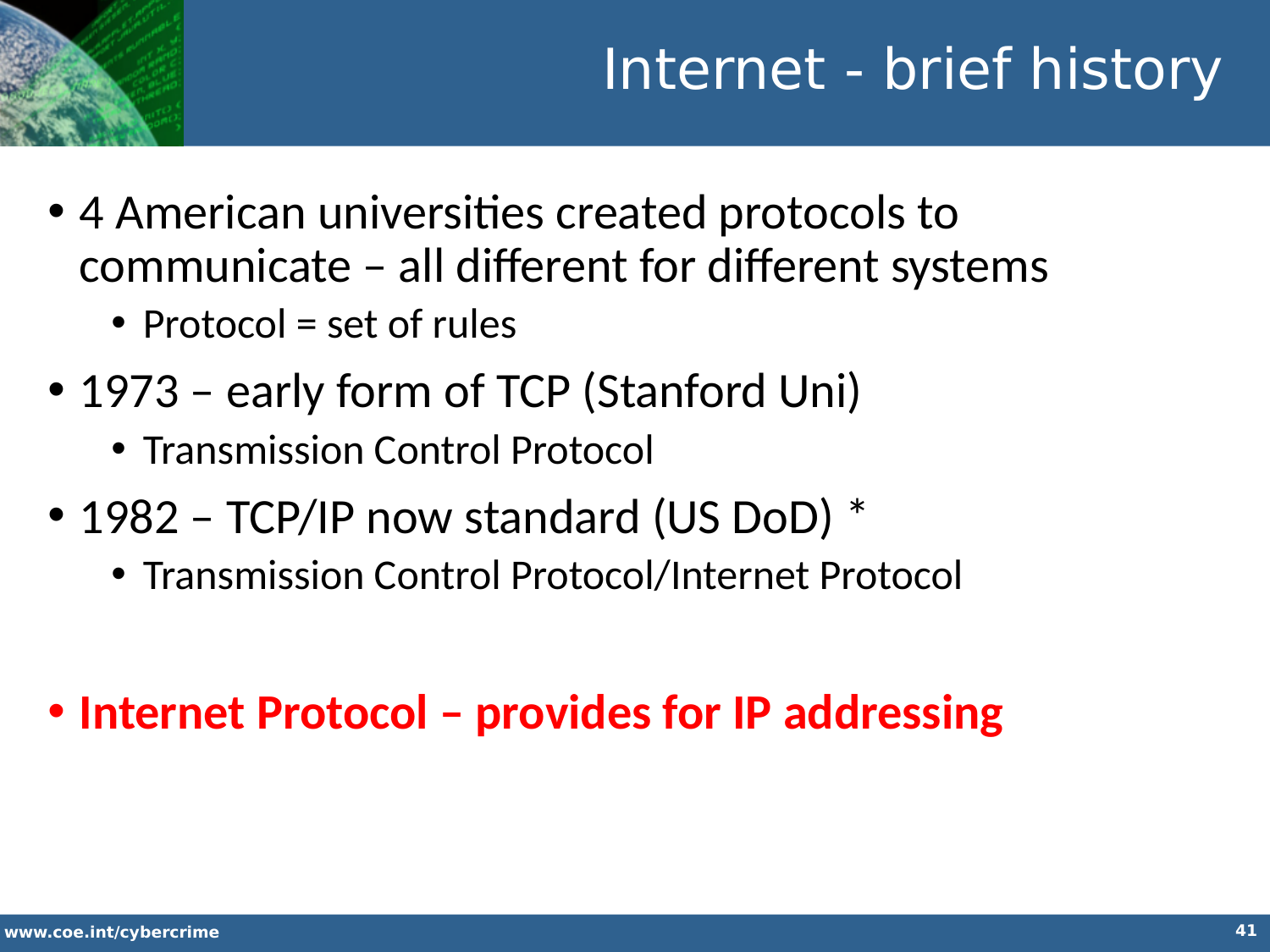

Internet - brief history
4 American universities created protocols to communicate – all different for different systems
Protocol = set of rules
1973 – early form of TCP (Stanford Uni)
Transmission Control Protocol
1982 – TCP/IP now standard (US DoD) *
Transmission Control Protocol/Internet Protocol

Internet Protocol – provides for IP addressing